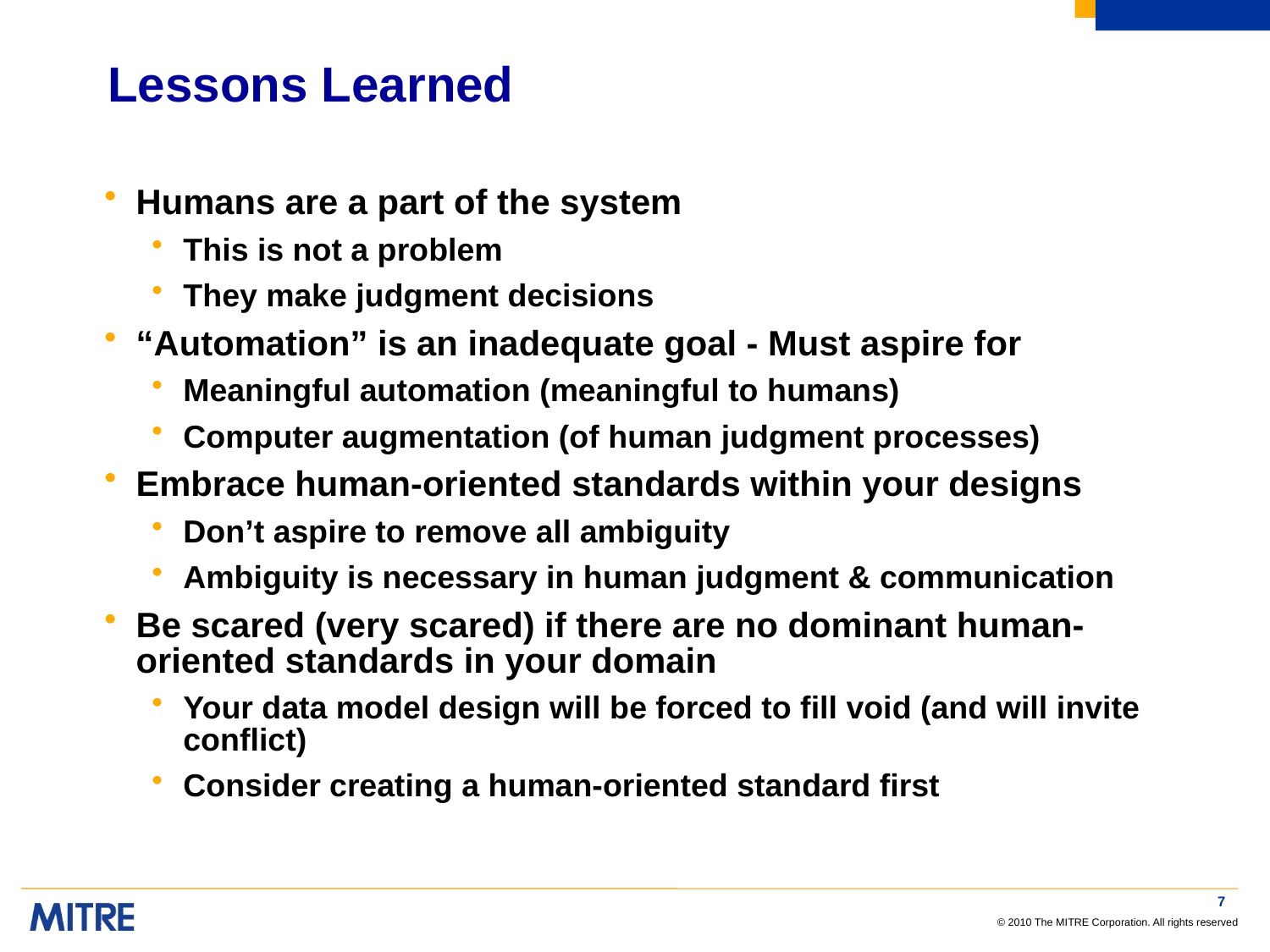

# Lessons Learned
Humans are a part of the system
This is not a problem
They make judgment decisions
“Automation” is an inadequate goal - Must aspire for
Meaningful automation (meaningful to humans)
Computer augmentation (of human judgment processes)
Embrace human-oriented standards within your designs
Don’t aspire to remove all ambiguity
Ambiguity is necessary in human judgment & communication
Be scared (very scared) if there are no dominant human-oriented standards in your domain
Your data model design will be forced to fill void (and will invite conflict)
Consider creating a human-oriented standard first
7